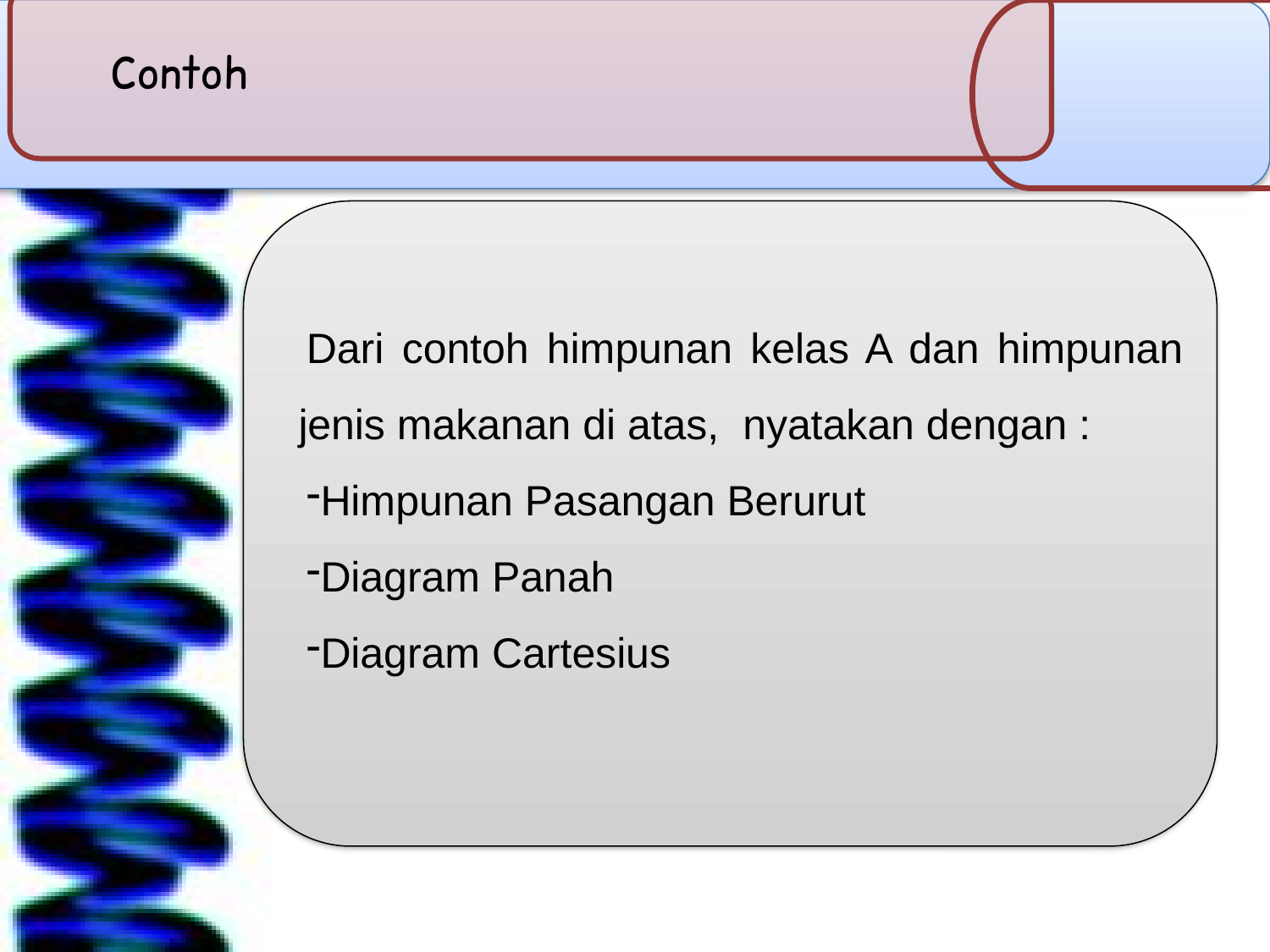

Contoh

Dari contoh himpunan kelas A dan himpunan jenis makanan di atas,  nyatakan dengan :
Himpunan Pasangan Berurut
Diagram Panah
Diagram Cartesius